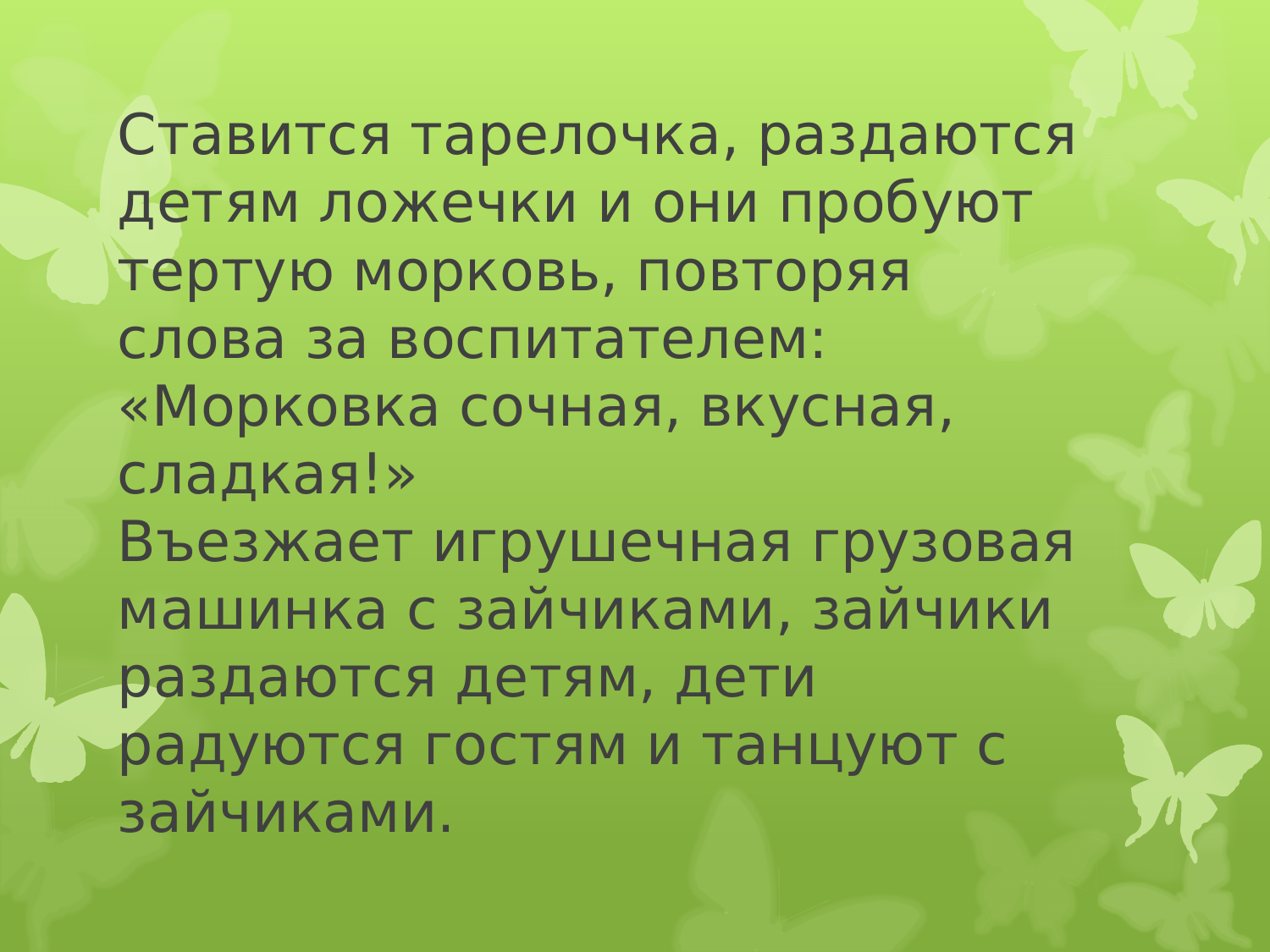

# Ставится тарелочка, раздаются детям ложечки и они пробуют тертую морковь, повторяя слова за воспитателем: «Морковка сочная, вкусная, сладкая!» Въезжает игрушечная грузовая машинка с зайчиками, зайчики раздаются детям, дети радуются гостям и танцуют с зайчиками.